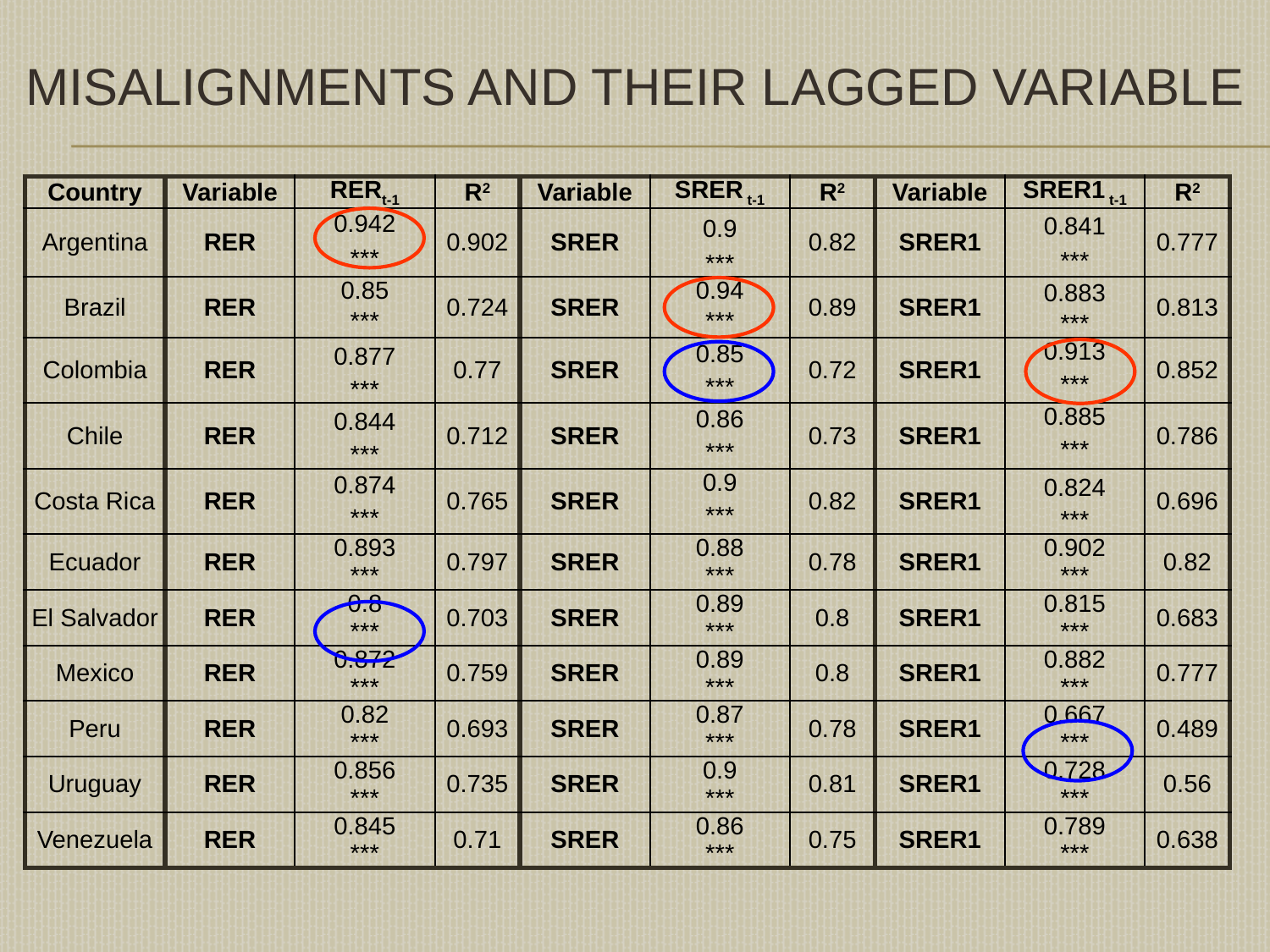

# Misalignments and their lagged variable
| Country | Variable | RERt-1 | R2 | Variable | SRER t-1 | R2 | Variable | SRER1 t-1 | R2 |
| --- | --- | --- | --- | --- | --- | --- | --- | --- | --- |
| Argentina | RER | 0.942 | 0.902 | SRER | 0.9 | 0.82 | SRER1 | 0.841 | 0.777 |
|  |  | \*\*\* |  |  |  |  |  |  |  |
|  |  |  |  |  |  |  |  | \*\*\* |  |
|  |  |  |  |  | \*\*\* |  |  |  |  |
| Brazil | RER | 0.85 | 0.724 | SRER | 0.94 | 0.89 | SRER1 | 0.883 | 0.813 |
|  |  | \*\*\* |  |  | \*\*\* |  |  |  |  |
|  |  |  |  |  |  |  |  | \*\*\* |  |
| Colombia | RER | 0.877 | 0.77 | SRER | 0.85 | 0.72 | SRER1 | 0.913 | 0.852 |
|  |  |  |  |  |  |  |  | \*\*\* |  |
|  |  |  |  |  | \*\*\* |  |  |  |  |
|  |  | \*\*\* |  |  |  |  |  |  |  |
| Chile | RER | 0.844 | 0.712 | SRER | 0.86 | 0.73 | SRER1 | 0.885 | 0.786 |
|  |  |  |  |  |  |  |  | \*\*\* |  |
|  |  |  |  |  | \*\*\* |  |  |  |  |
|  |  | \*\*\* |  |  |  |  |  |  |  |
| Costa Rica | RER | 0.874 | 0.765 | SRER | 0.9 | 0.82 | SRER1 | 0.824 | 0.696 |
|  |  |  |  |  | \*\*\* |  |  |  |  |
|  |  | \*\*\* |  |  |  |  |  |  |  |
|  |  |  |  |  |  |  |  | \*\*\* |  |
| Ecuador | RER | 0.893 | 0.797 | SRER | 0.88 | 0.78 | SRER1 | 0.902 | 0.82 |
|  |  | \*\*\* |  |  | \*\*\* |  |  | \*\*\* |  |
| El Salvador | RER | 0.8 | 0.703 | SRER | 0.89 | 0.8 | SRER1 | 0.815 | 0.683 |
|  |  | \*\*\* |  |  | \*\*\* |  |  | \*\*\* |  |
| Mexico | RER | 0.872 | 0.759 | SRER | 0.89 | 0.8 | SRER1 | 0.882 | 0.777 |
|  |  | \*\*\* |  |  | \*\*\* |  |  | \*\*\* |  |
| Peru | RER | 0.82 | 0.693 | SRER | 0.87 | 0.78 | SRER1 | 0.667 | 0.489 |
|  |  | \*\*\* |  |  | \*\*\* |  |  | \*\*\* |  |
| Uruguay | RER | 0.856 | 0.735 | SRER | 0.9 | 0.81 | SRER1 | 0.728 | 0.56 |
|  |  | \*\*\* |  |  | \*\*\* |  |  | \*\*\* |  |
| Venezuela | RER | 0.845 | 0.71 | SRER | 0.86 | 0.75 | SRER1 | 0.789 | 0.638 |
|  |  | \*\*\* |  |  | \*\*\* |  |  | \*\*\* |  |